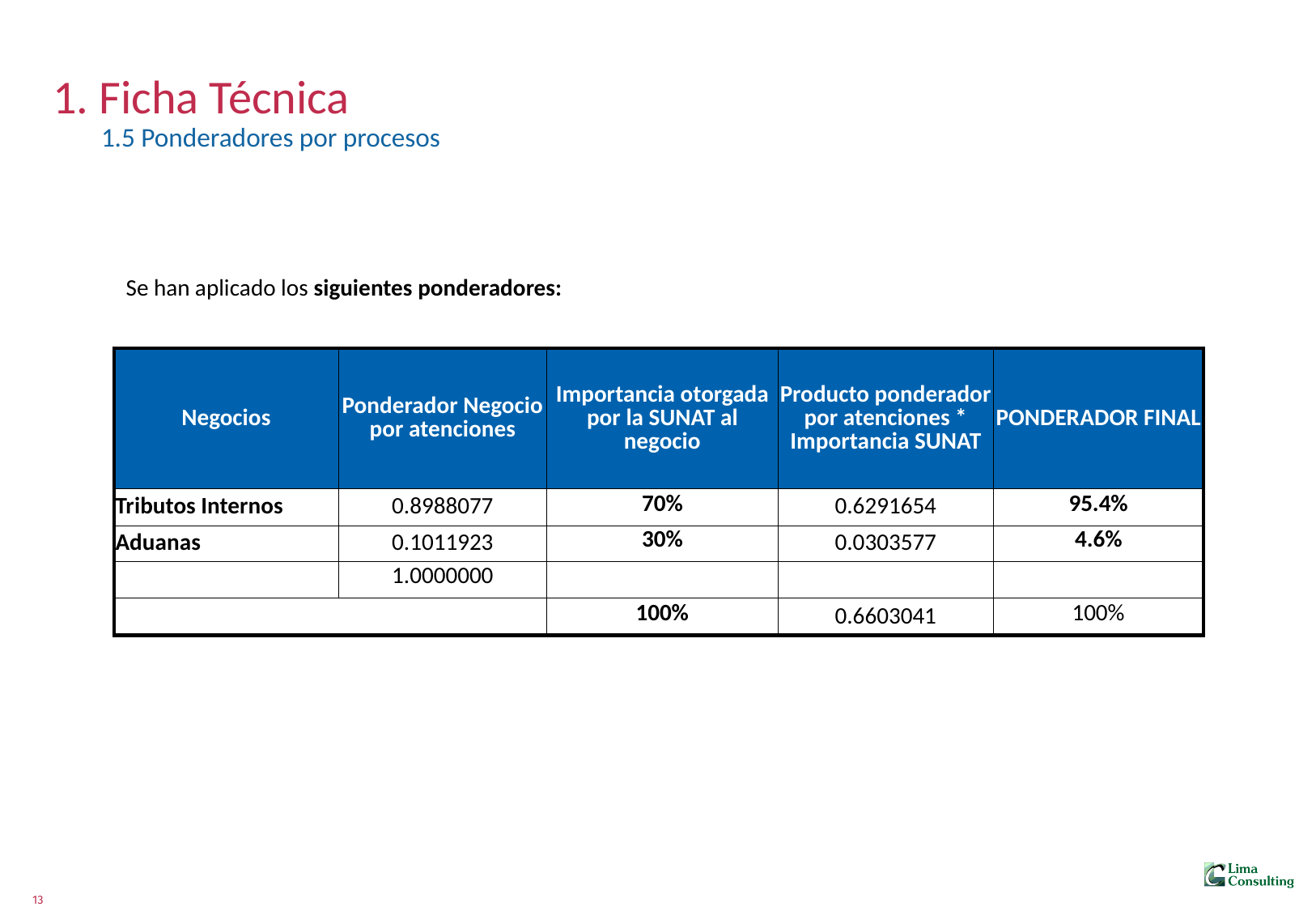

# 1. Ficha Técnica 1.5 Ponderadores por procesos
Se han aplicado los siguientes ponderadores:
| Negocios | Ponderador Negocio por atenciones | Importancia otorgada por la SUNAT al negocio | Producto ponderador por atenciones \* Importancia SUNAT | PONDERADOR FINAL |
| --- | --- | --- | --- | --- |
| Tributos Internos | 0.8988077 | 70% | 0.6291654 | 95.4% |
| Aduanas | 0.1011923 | 30% | 0.0303577 | 4.6% |
|  | 1.0000000 |  |  |  |
|  |  | 100% | 0.6603041 | 100% |